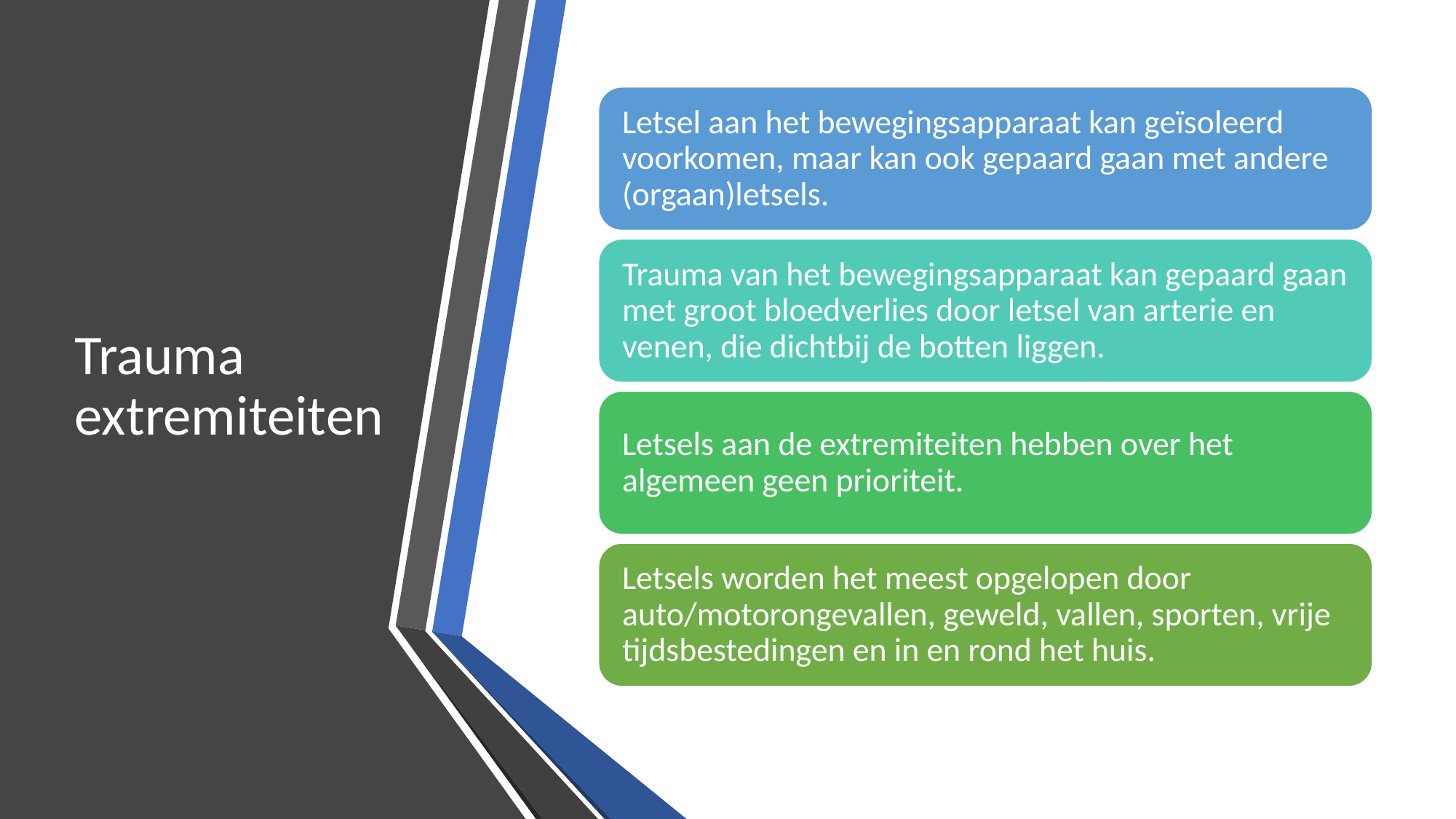

# Trauma extremiteiten
Letsel aan het bewegingsapparaat kan geïsoleerd voorkomen, maar kan ook gepaard gaan met andere (orgaan)letsels.
Trauma van het bewegingsapparaat kan gepaard gaan met groot bloedverlies door letsel van arterie en venen, die dichtbij de botten liggen.
Letsels aan de extremiteiten hebben over het algemeen geen prioriteit.
Letsels worden het meest opgelopen door auto/motorongevallen, geweld, vallen, sporten, vrije tijdsbestedingen en in en rond het huis.